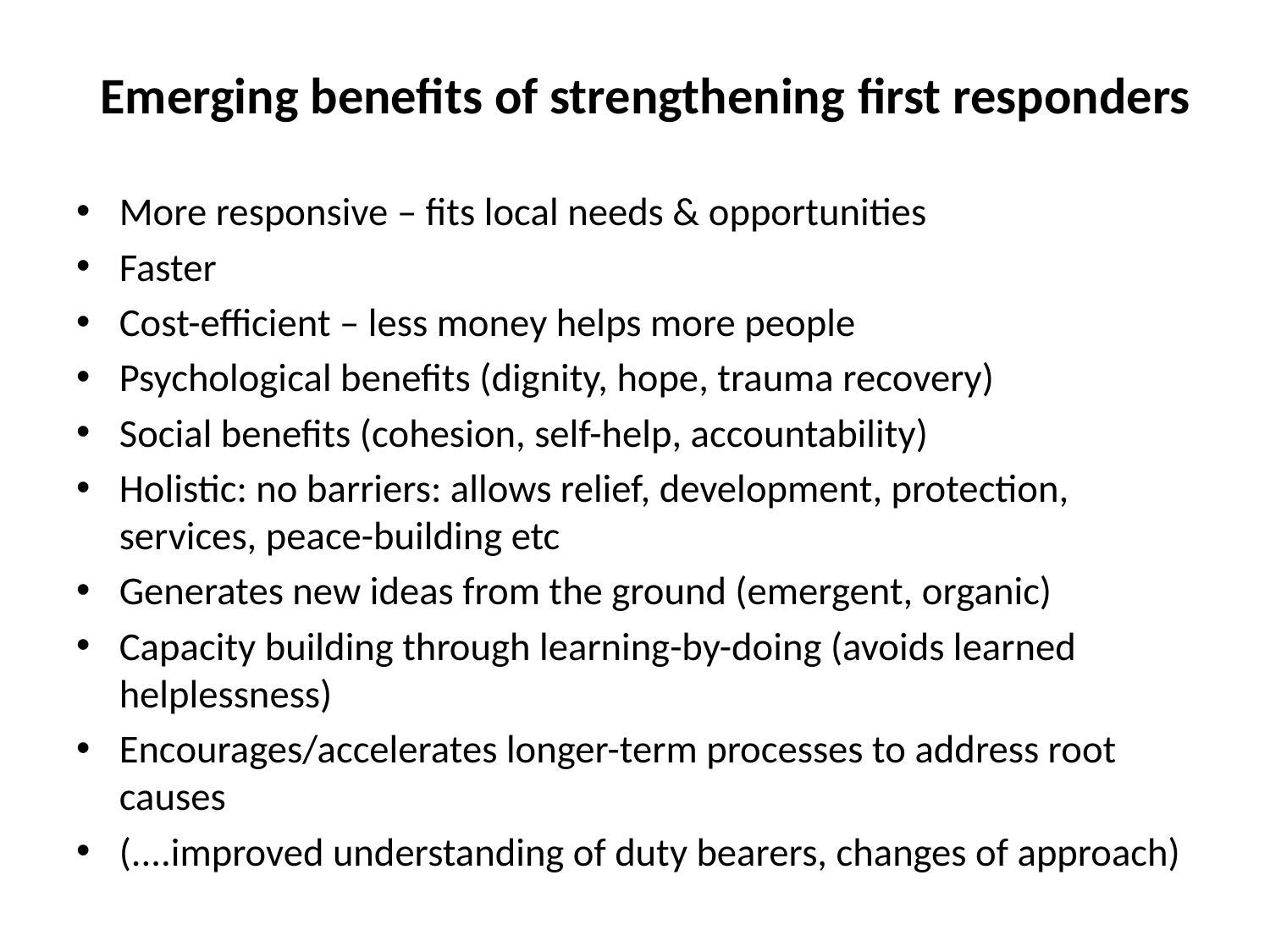

# Emerging benefits of strengthening first responders
More responsive – fits local needs & opportunities
Faster
Cost-efficient – less money helps more people
Psychological benefits (dignity, hope, trauma recovery)
Social benefits (cohesion, self-help, accountability)
Holistic: no barriers: allows relief, development, protection, services, peace-building etc
Generates new ideas from the ground (emergent, organic)
Capacity building through learning-by-doing (avoids learned helplessness)
Encourages/accelerates longer-term processes to address root causes
(....improved understanding of duty bearers, changes of approach)